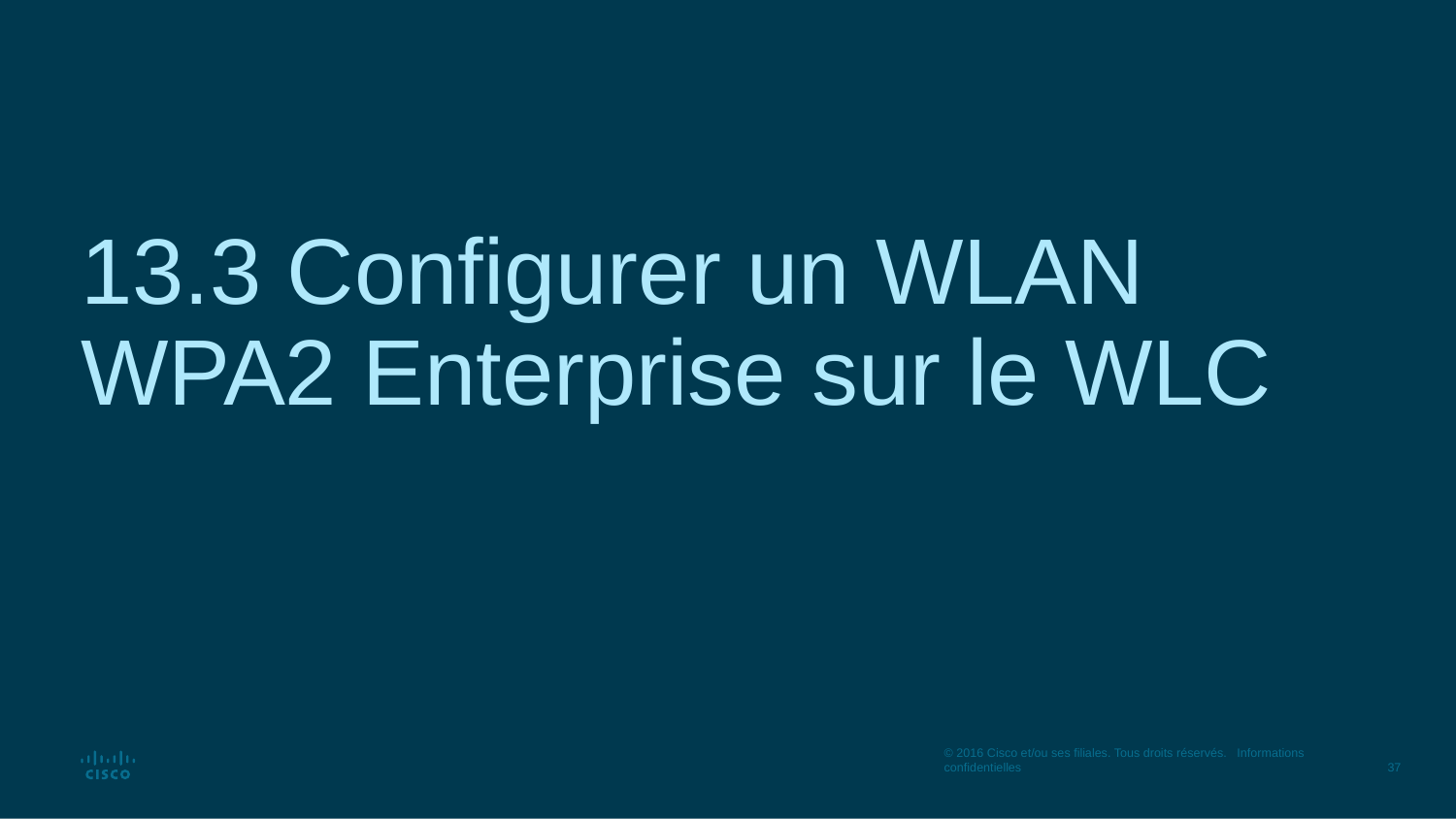

# 13.3 Configurer un WLAN WPA2 Enterprise sur le WLC